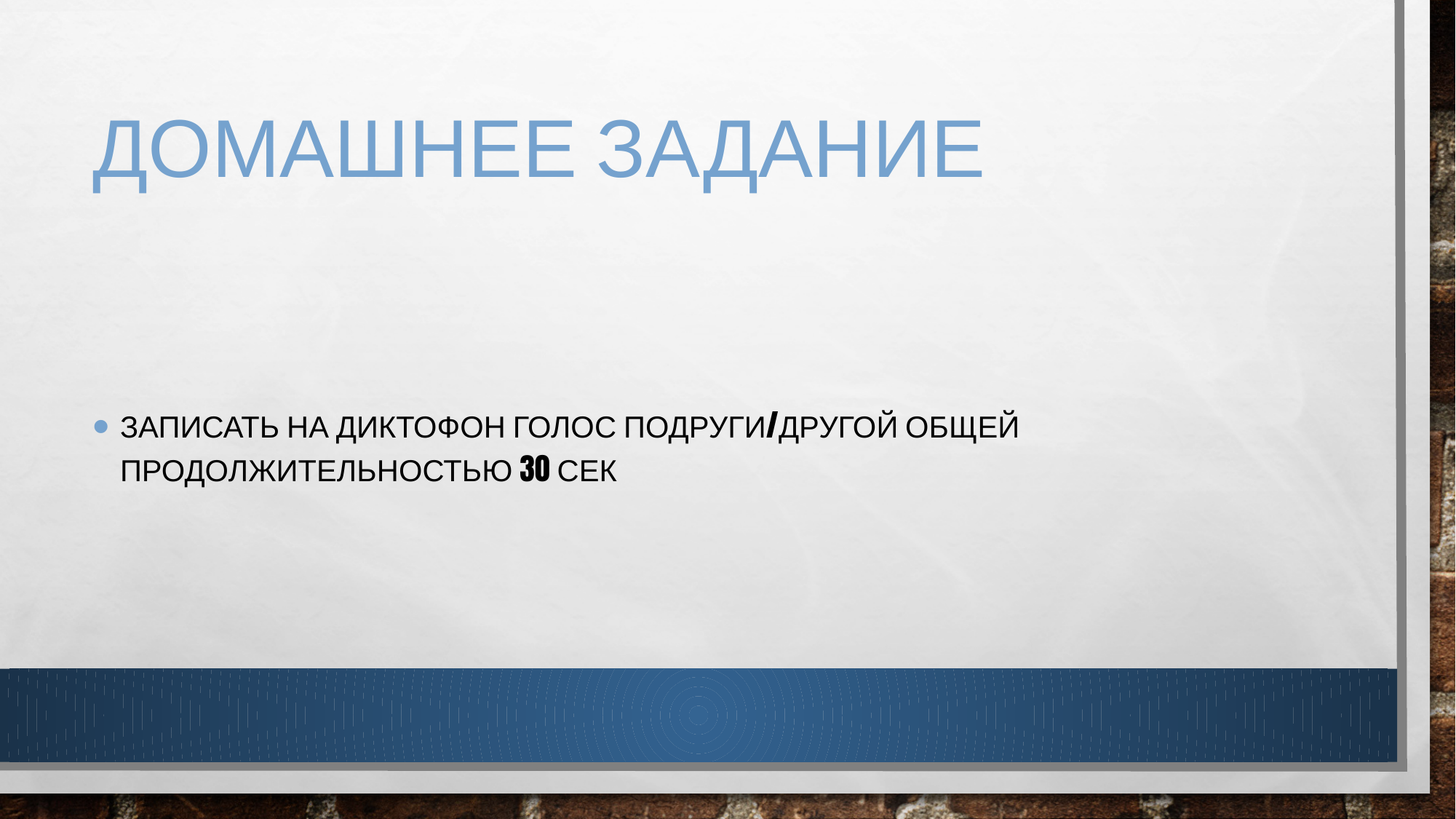

# Домашнее задание
Записать на диктофон голос подруги/другой общей продолжительностью 30 сек